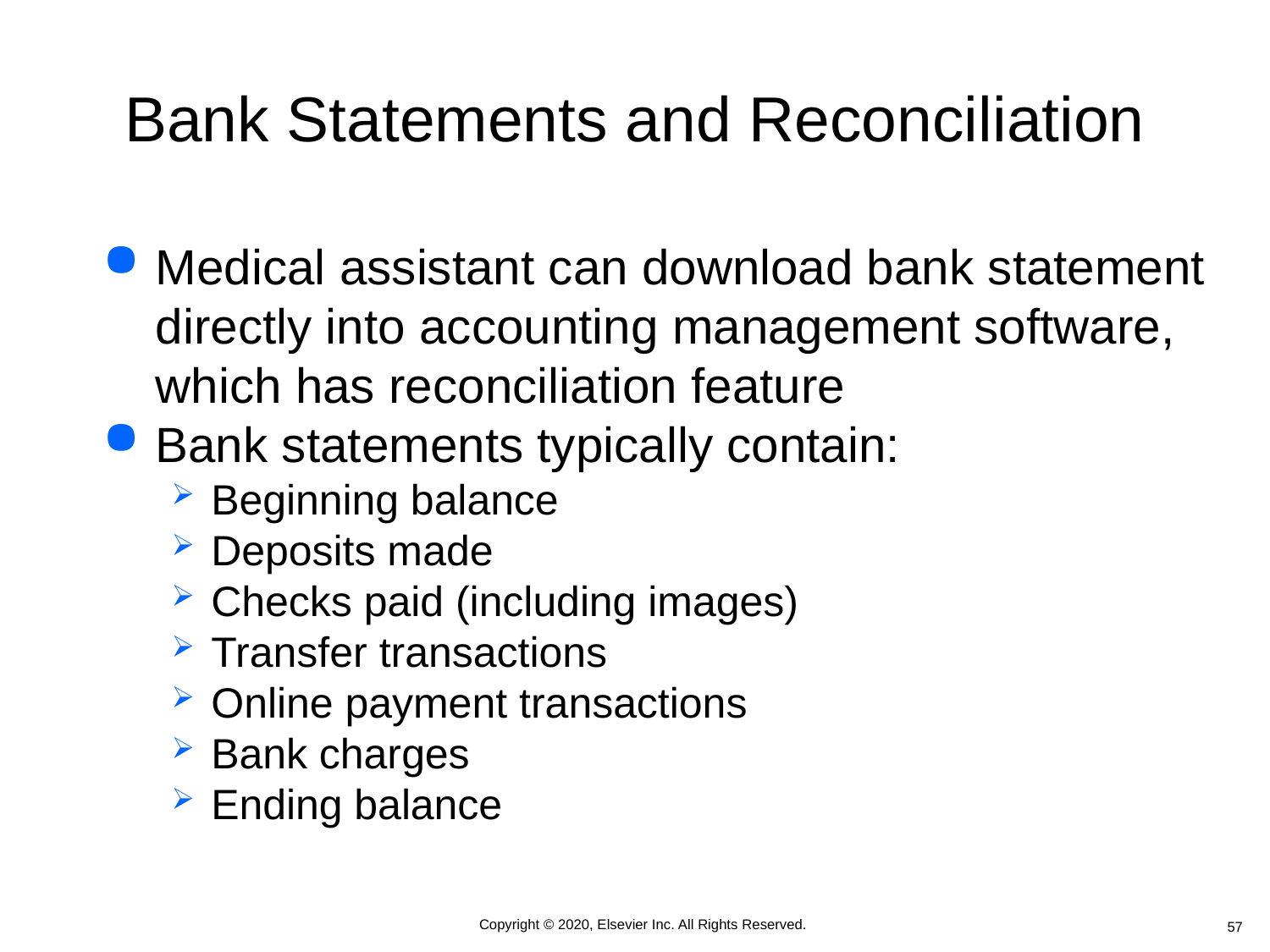

# Bank Statements and Reconciliation
Medical assistant can download bank statement directly into accounting management software, which has reconciliation feature
Bank statements typically contain:
Beginning balance
Deposits made
Checks paid (including images)
Transfer transactions
Online payment transactions
Bank charges
Ending balance